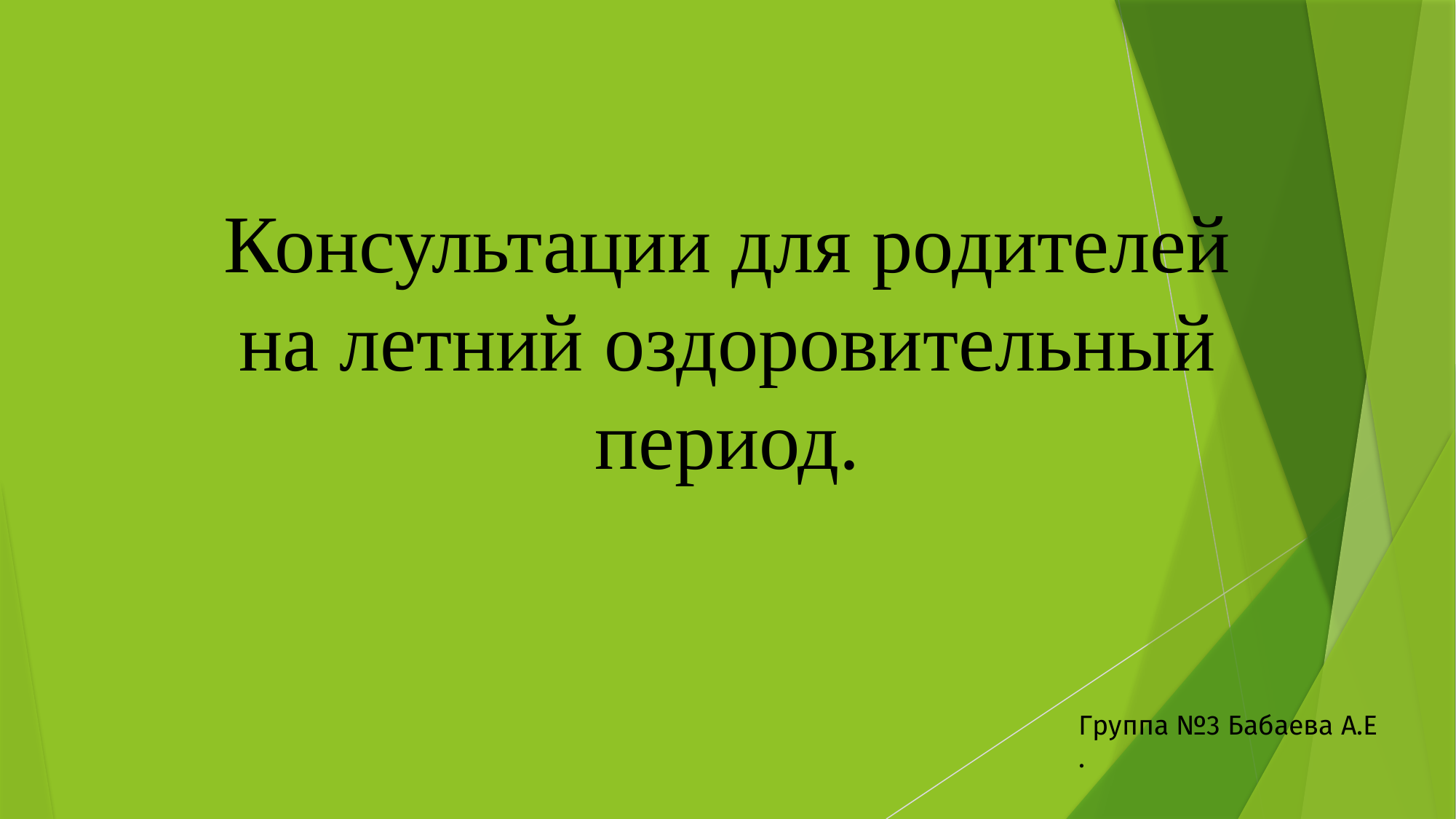

Консультации для родителей на летний оздоровительный период.
Группа №3 Бабаева А.Е
.